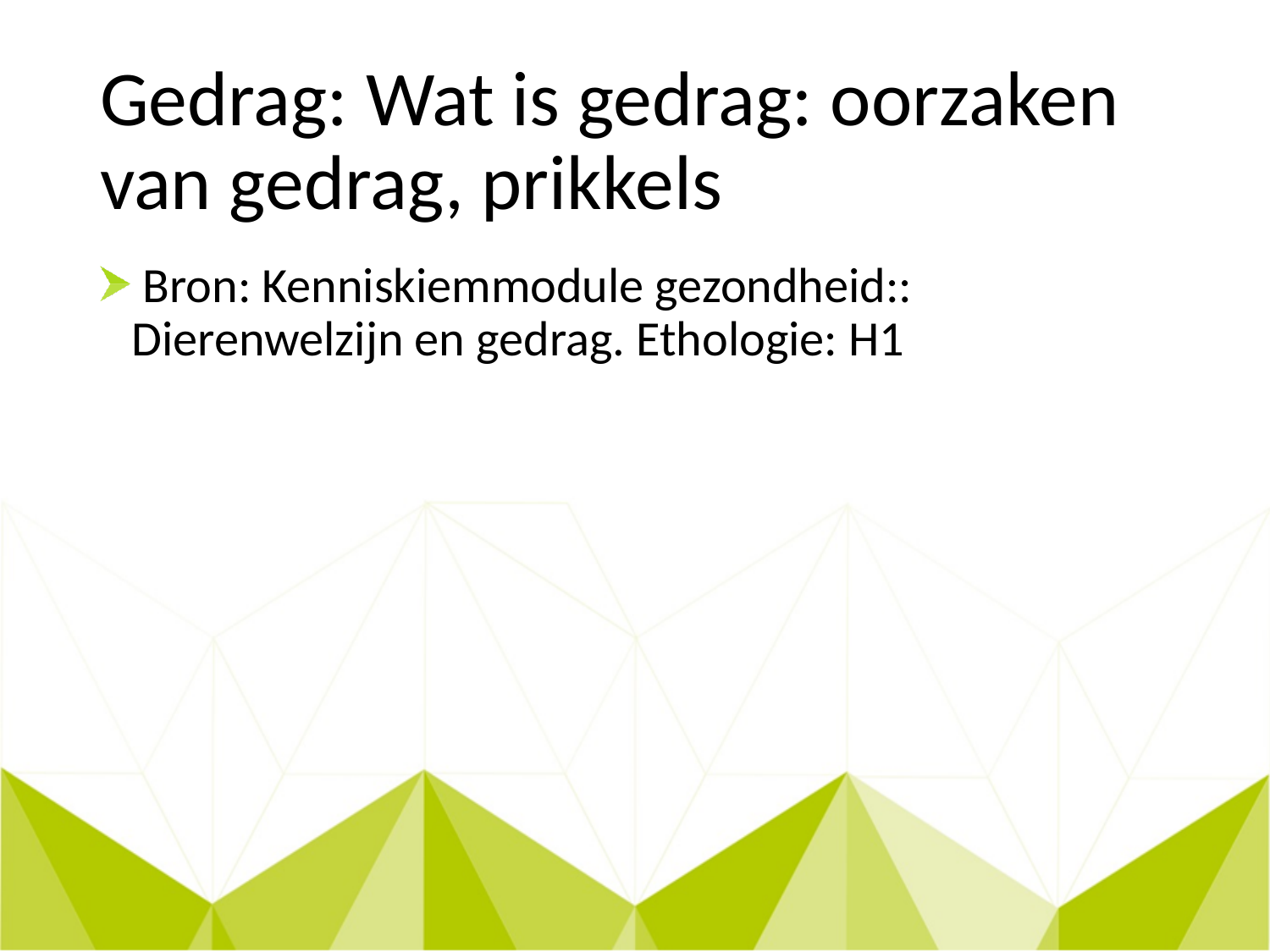

# Gedrag: Wat is gedrag: oorzaken van gedrag, prikkels
 Bron: Kenniskiemmodule gezondheid:: Dierenwelzijn en gedrag. Ethologie: H1